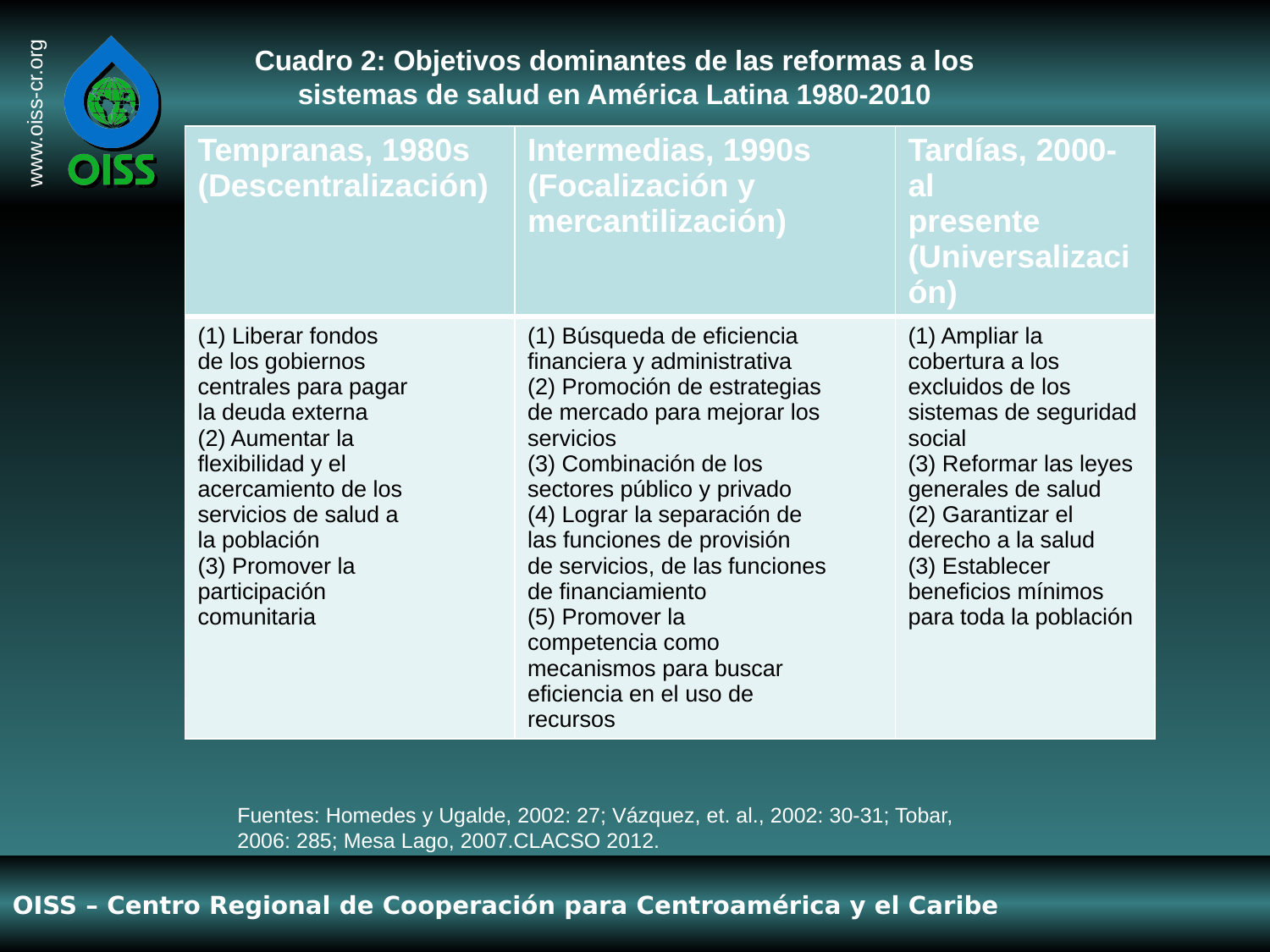

Cuadro 2: Objetivos dominantes de las reformas a los
sistemas de salud en América Latina 1980-2010
| Tempranas, 1980s (Descentralización) | Intermedias, 1990s (Focalización y mercantilización) | Tardías, 2000-al presente (Universalización) |
| --- | --- | --- |
| (1) Liberar fondos de los gobiernos centrales para pagar la deuda externa (2) Aumentar la flexibilidad y el acercamiento de los servicios de salud a la población (3) Promover la participación comunitaria | (1) Búsqueda de eficiencia financiera y administrativa (2) Promoción de estrategias de mercado para mejorar los servicios (3) Combinación de los sectores público y privado (4) Lograr la separación de las funciones de provisión de servicios, de las funciones de financiamiento (5) Promover la competencia como mecanismos para buscar eficiencia en el uso de recursos | (1) Ampliar la cobertura a los excluidos de los sistemas de seguridad social (3) Reformar las leyes generales de salud (2) Garantizar el derecho a la salud (3) Establecer beneficios mínimos para toda la población |
Fuentes: Homedes y Ugalde, 2002: 27; Vázquez, et. al., 2002: 30-31; Tobar,
2006: 285; Mesa Lago, 2007.CLACSO 2012.